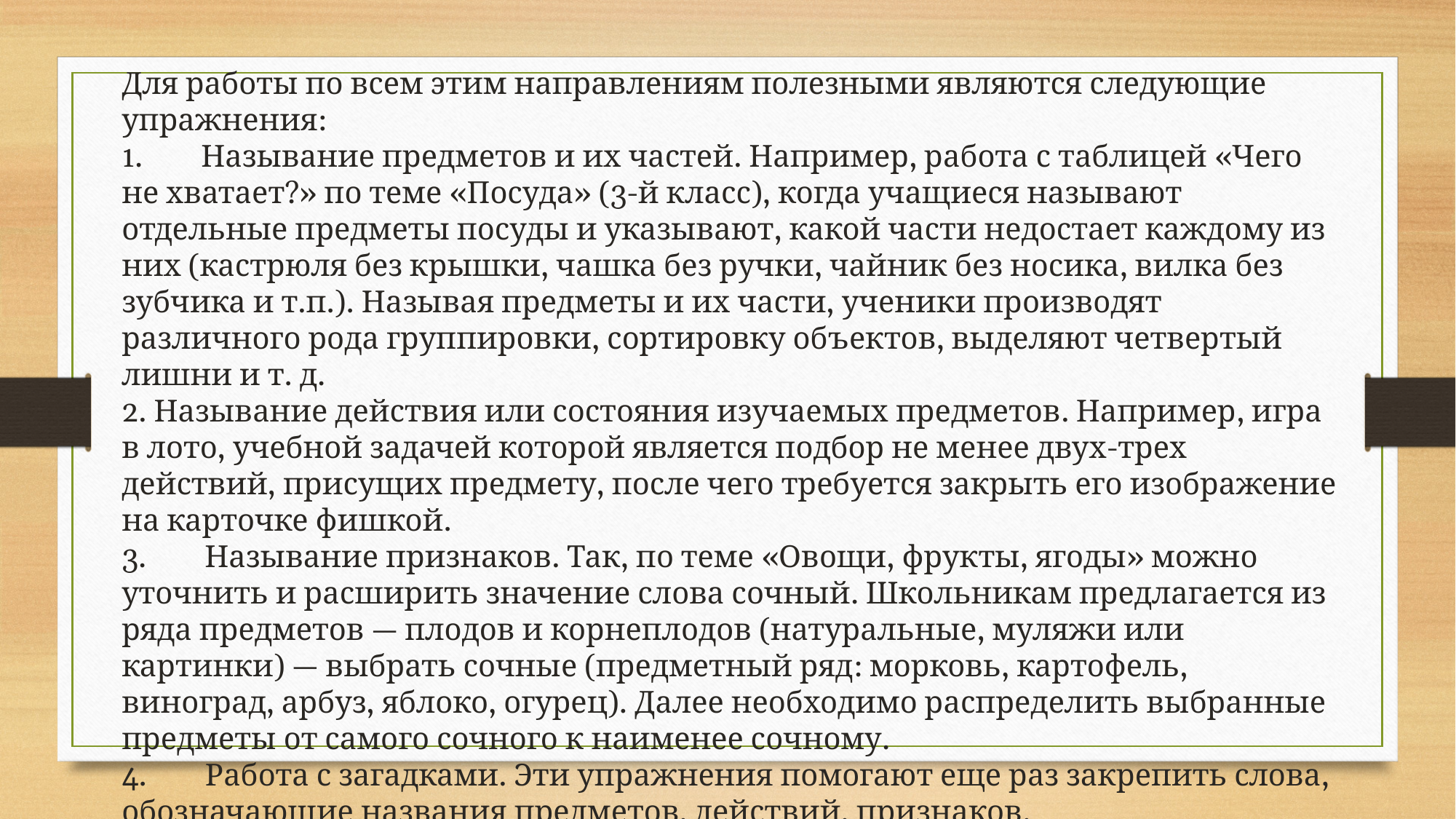

Для работы по всем этим направлениям полезными являются следующие упражнения:
1.        Называние предметов и их частей. Например, работа с таблицей «Чего не хватает?» по теме «Посуда» (3-й класс), когда учащиеся называют отдельные предметы посуды и указывают, какой части недостает каждому из них (кастрюля без крышки, чашка без ручки, чайник без носика, вилка без зубчика и т.п.). Называя предметы и их части, ученики производят различного рода группировки, сортировку объектов, выделяют четвертый лишни и т. д.
2. Называние действия или состояния изучаемых предметов. Например, игра в лото, учебной задачей которой является подбор не менее двух-трех действий, присущих предмету, после чего требуется закрыть его изображение на карточке фишкой.
3.        Называние признаков. Так, по теме «Овощи, фрукты, ягоды» можно уточнить и расширить значение слова сочный. Школьникам предлагается из ряда предметов — плодов и корнеплодов (натуральные, муляжи или картинки) — выбрать сочные (предметный ряд: морковь, картофель, виноград, арбуз, яблоко, огурец). Далее необходимо распределить выбранные предметы от самого сочного к наименее сочному.
4.        Работа с загадками. Эти упражнения помогают еще раз закрепить слова, обозначающие названия предметов, действий, признаков.